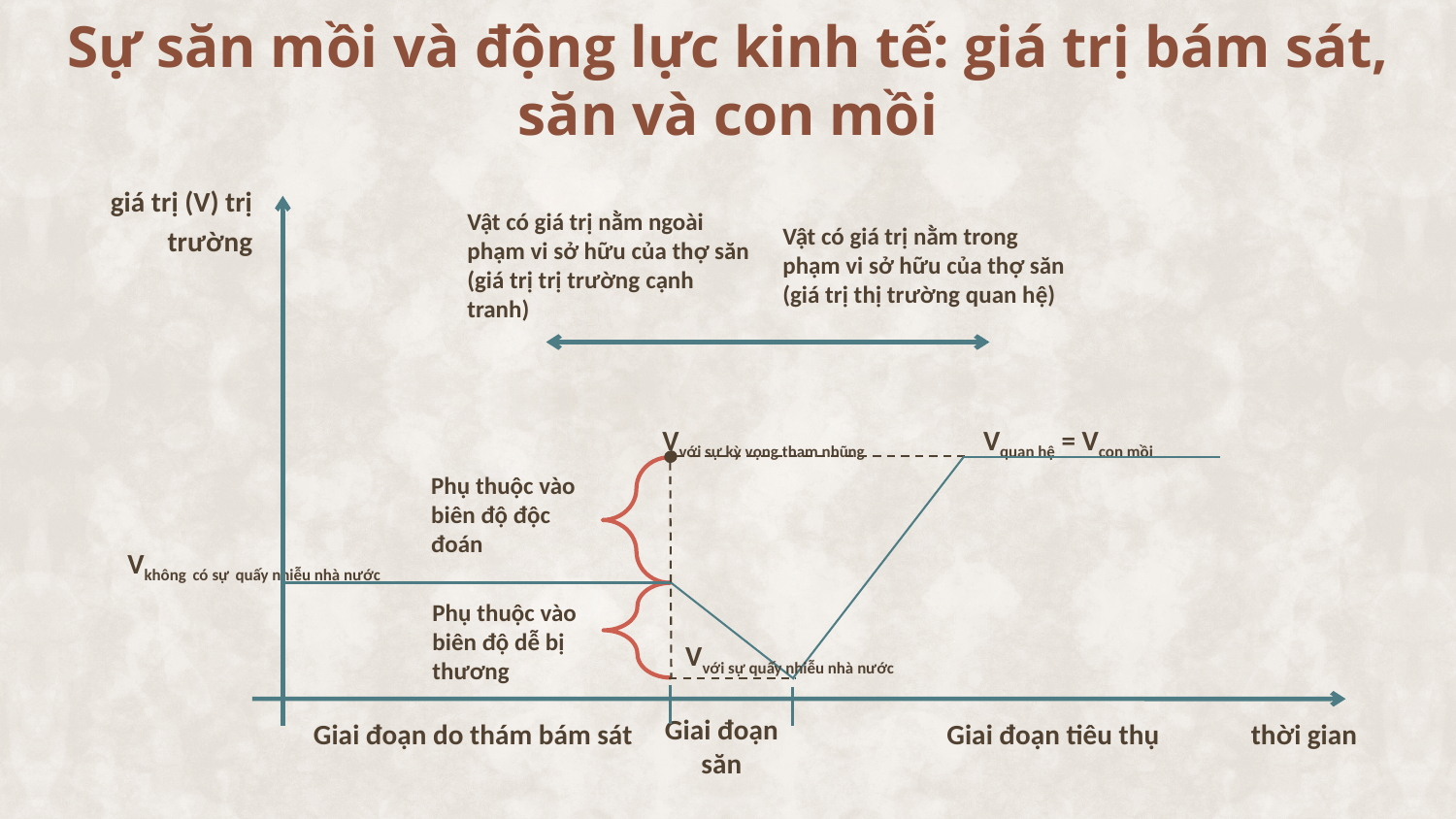

# Sự săn mồi và động lực kinh tế: giá trị bám sát, săn và con mồi
giá trị (V) trị trường
Giai đoạn do thám bám sát
Giai đoạn săn
thời gian
Vật có giá trị nằm ngoài phạm vi sở hữu của thợ săn (giá trị trị trường cạnh tranh)
Vật có giá trị nằm trong phạm vi sở hữu của thợ săn (giá trị thị trường quan hệ)
Vvới sự kỳ vọng tham nhũng
Vquan hệ = Vcon mồi
Phụ thuộc vào biên độ độc đoán

Vkhông có sự quấy nhiễu nhà nước
Phụ thuộc vào biên độ dễ bị thương

Vvới sự quấy nhiễu nhà nước
Giai đoạn tiêu thụ